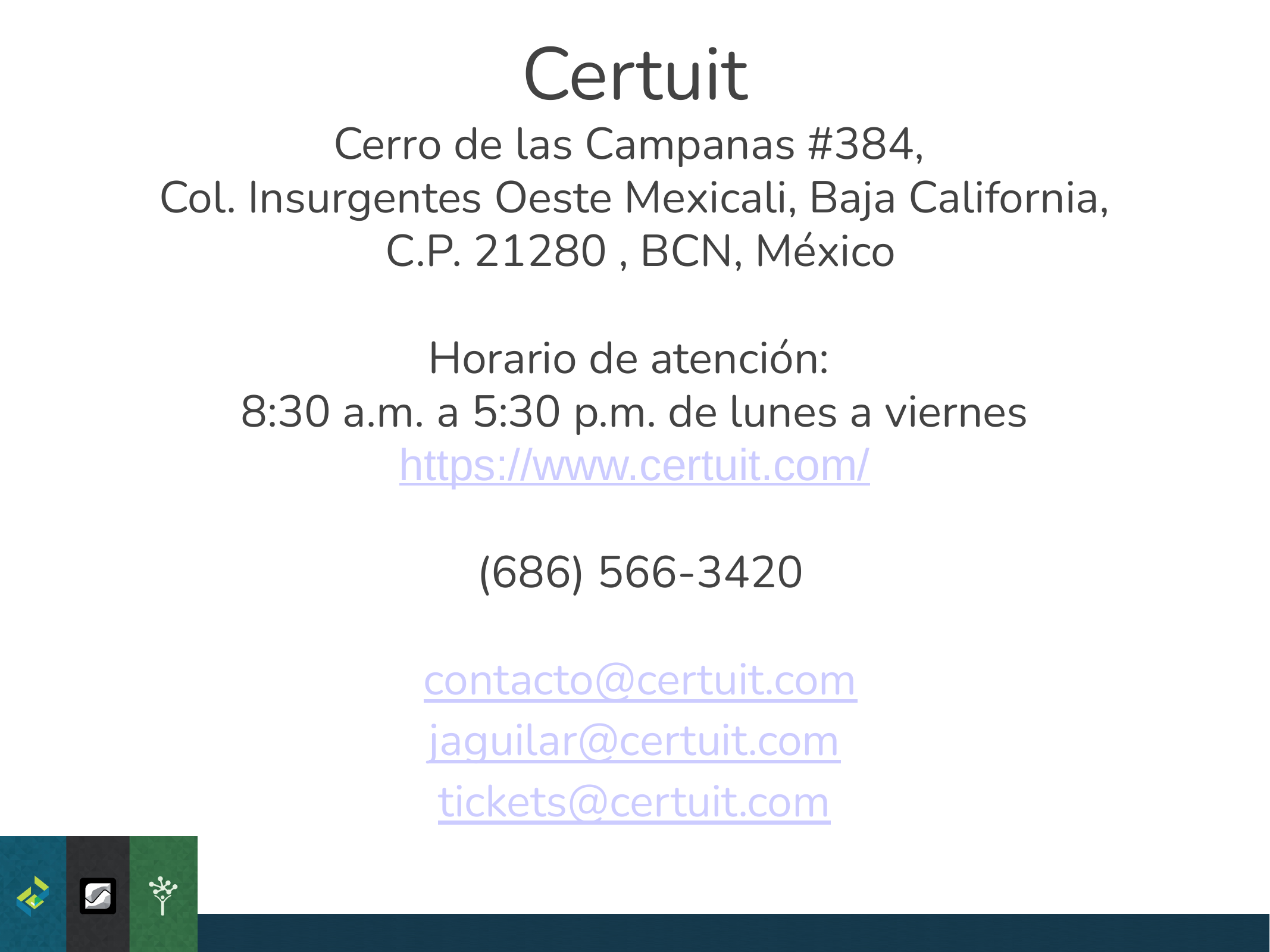

Certuit
Cerro de las Campanas #384,
Col. Insurgentes Oeste Mexicali, Baja California,
 C.P. 21280 , BCN, México

Horario de atención:
8:30 a.m. a 5:30 p.m. de lunes a viernes
https://www.certuit.com/

 (686) 566-3420

 contacto@certuit.com
jaguilar@certuit.com
tickets@certuit.com